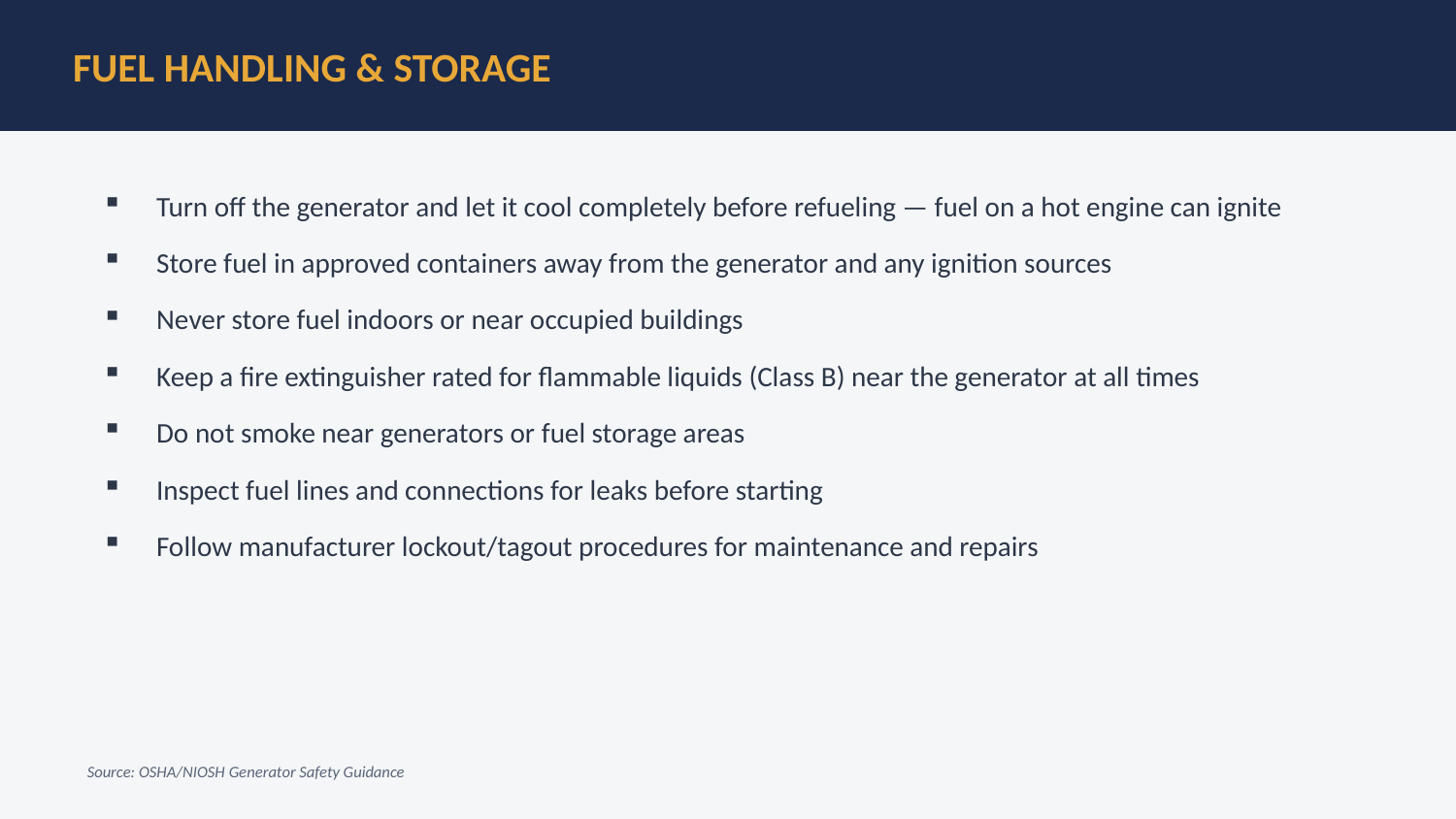

FUEL HANDLING & STORAGE
Turn off the generator and let it cool completely before refueling — fuel on a hot engine can ignite
Store fuel in approved containers away from the generator and any ignition sources
Never store fuel indoors or near occupied buildings
Keep a fire extinguisher rated for flammable liquids (Class B) near the generator at all times
Do not smoke near generators or fuel storage areas
Inspect fuel lines and connections for leaks before starting
Follow manufacturer lockout/tagout procedures for maintenance and repairs
Source: OSHA/NIOSH Generator Safety Guidance